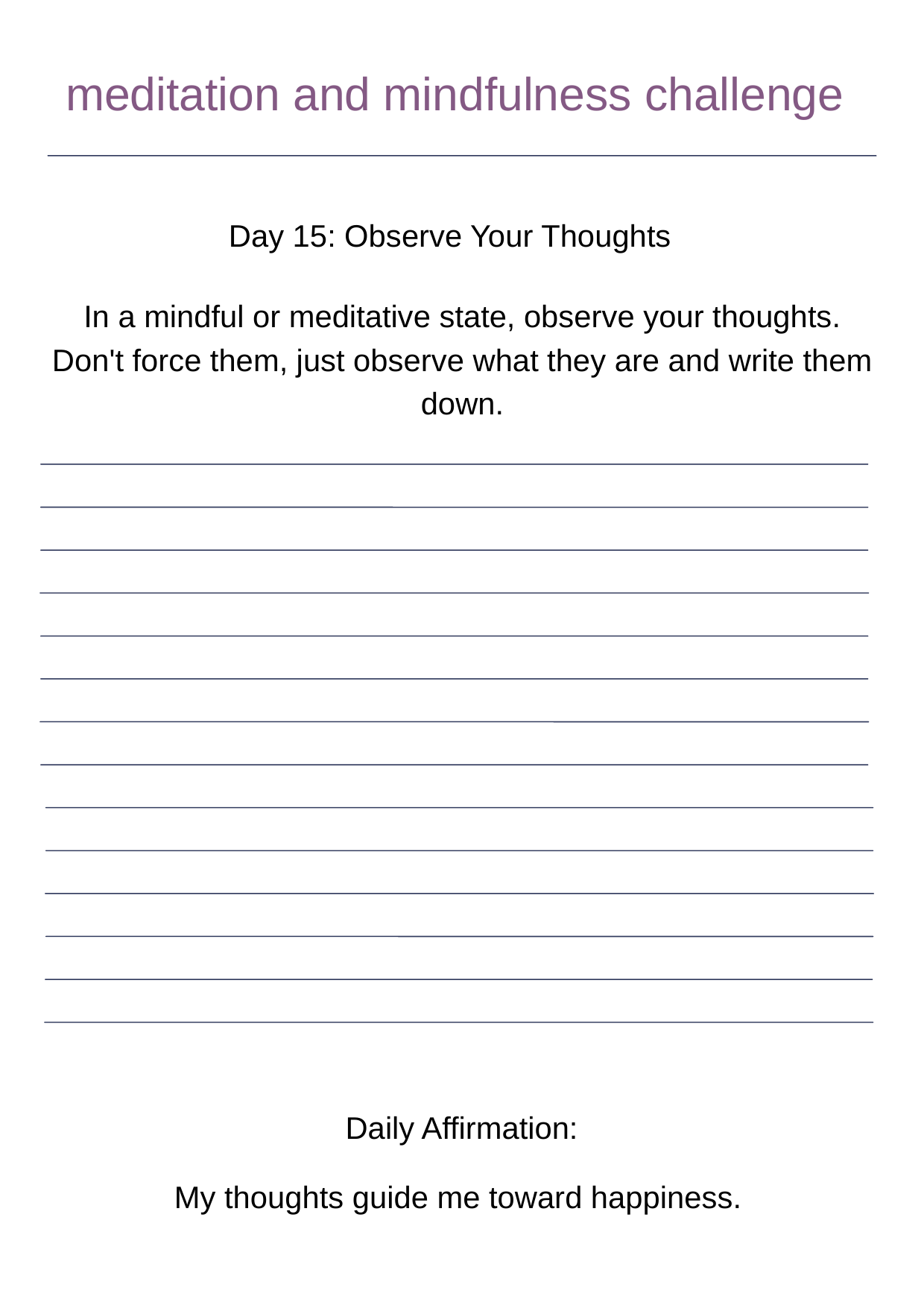

meditation and mindfulness challenge

Day 15: Observe Your Thoughts
In a mindful or meditative state, observe your thoughts. Don't force them, just observe what they are and write them down.

Daily Affirmation:
My thoughts guide me toward happiness.